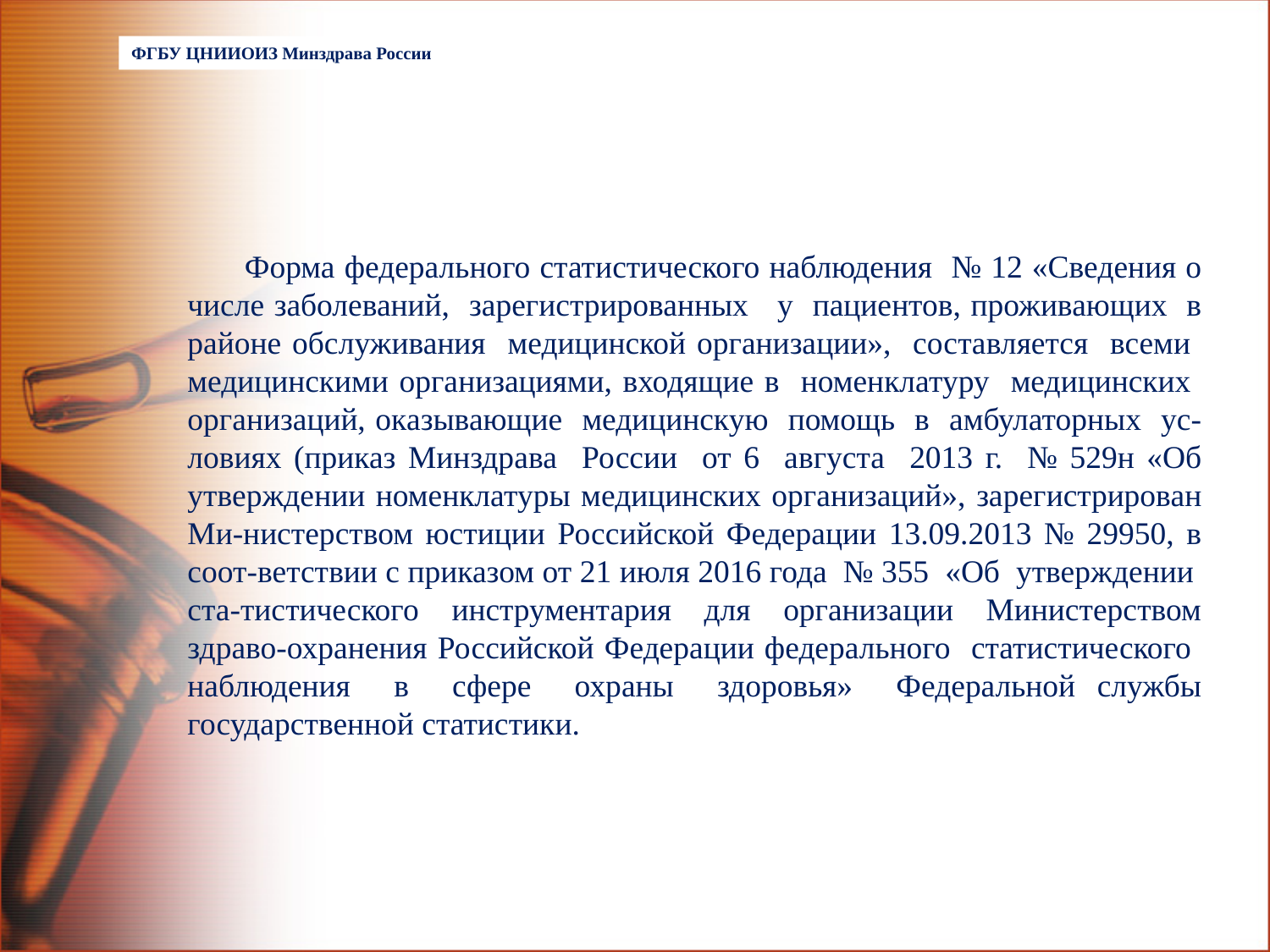

ФГБУ ЦНИИОИЗ Минздрава России

      Форма федерального статистического наблюдения  № 12 «Сведения о числе заболеваний,  зарегистрированных   у  пациентов, проживающих  в районе обслуживания  медицинской организации»,  составляется  всеми  медицинскими организациями, входящие в  номенклатуру  медицинских  организаций, оказывающие  медицинскую  помощь  в  амбулаторных  ус- ловиях (приказ Минздрава  России  от 6  августа  2013 г.  № 529н «Об утверждении номенклатуры медицинских организаций», зарегистрирован Ми-нистерством юстиции Российской Федерации 13.09.2013 № 29950, в соот-ветствии с приказом от 21 июля 2016 года  № 355  «Об  утверждении  ста-тистического  инструментария  для  организации  Министерством здраво-охранения Российской Федерации федерального  статистического  наблюдения  в  сфере  охраны  здоровья»  Федеральной службы государственной статистики.